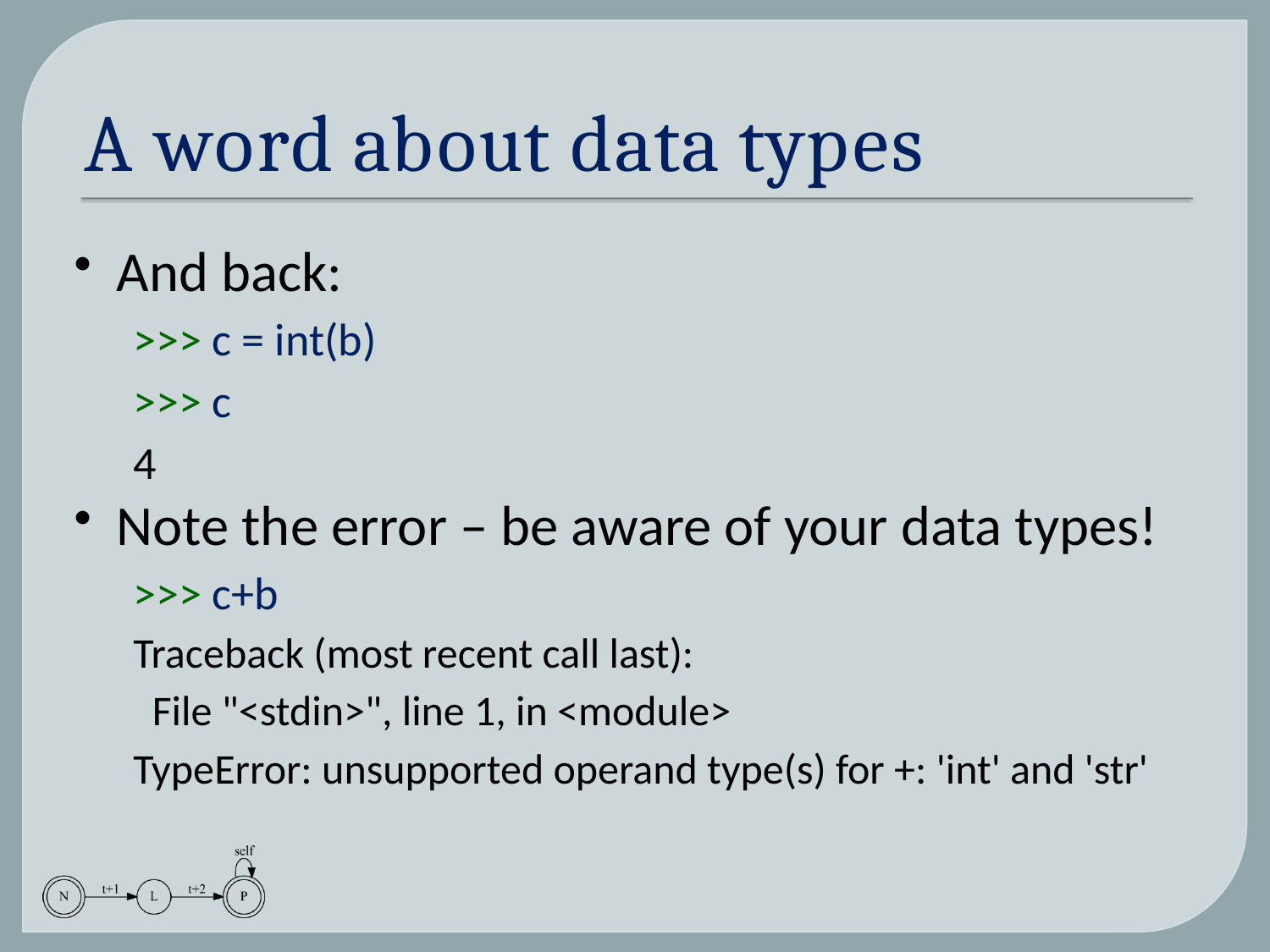

# A word about data types
And back:
>>> c = int(b)
>>> c
4
Note the error – be aware of your data types!
>>> c+b
Traceback (most recent call last):
  File "<stdin>", line 1, in <module>
TypeError: unsupported operand type(s) for +: 'int' and 'str'